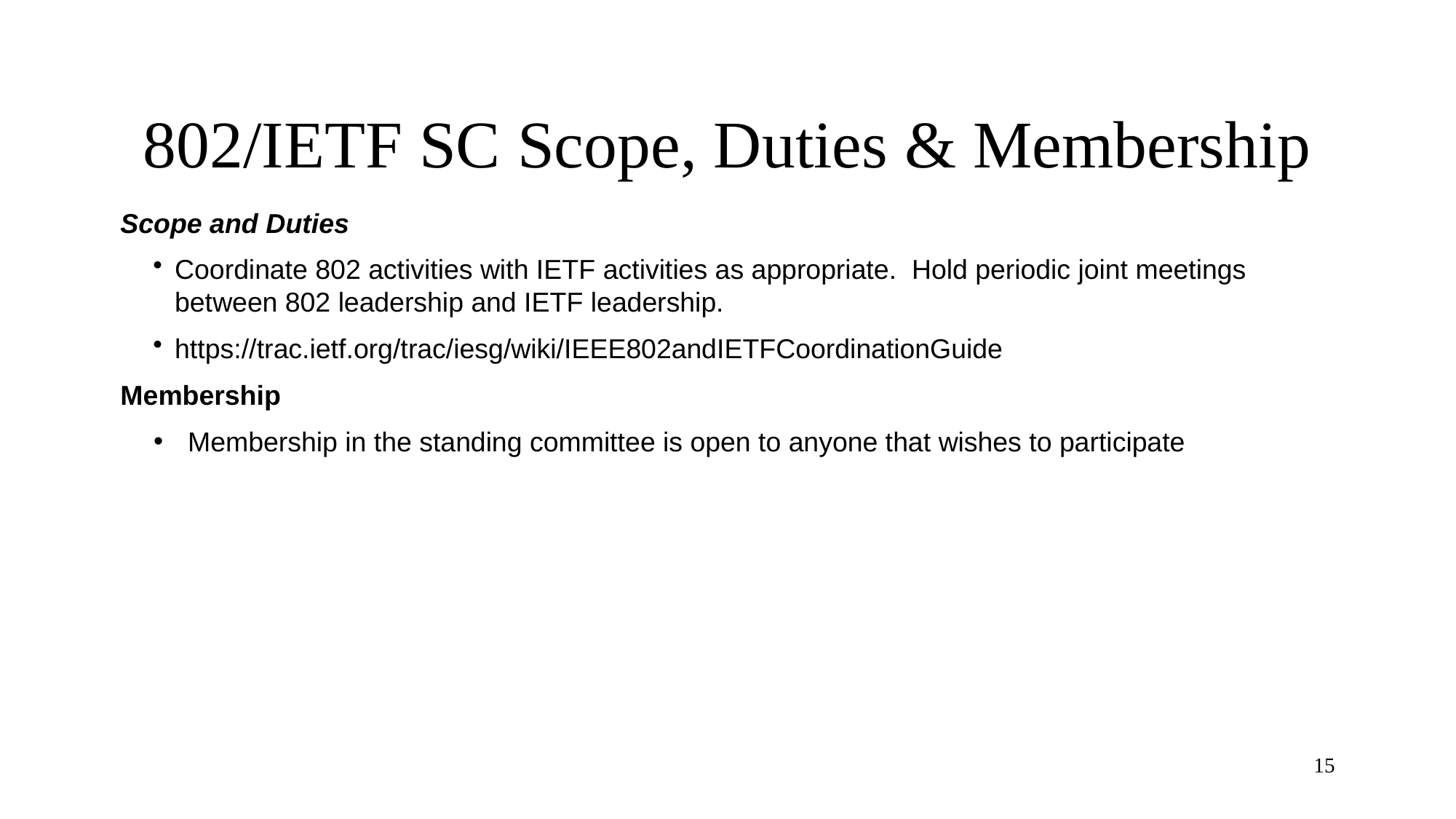

# 802/IETF SC Scope, Duties & Membership
Scope and Duties
Coordinate 802 activities with IETF activities as appropriate.  Hold periodic joint meetings between 802 leadership and IETF leadership.
https://trac.ietf.org/trac/iesg/wiki/IEEE802andIETFCoordinationGuide
Membership
Membership in the standing committee is open to anyone that wishes to participate
15